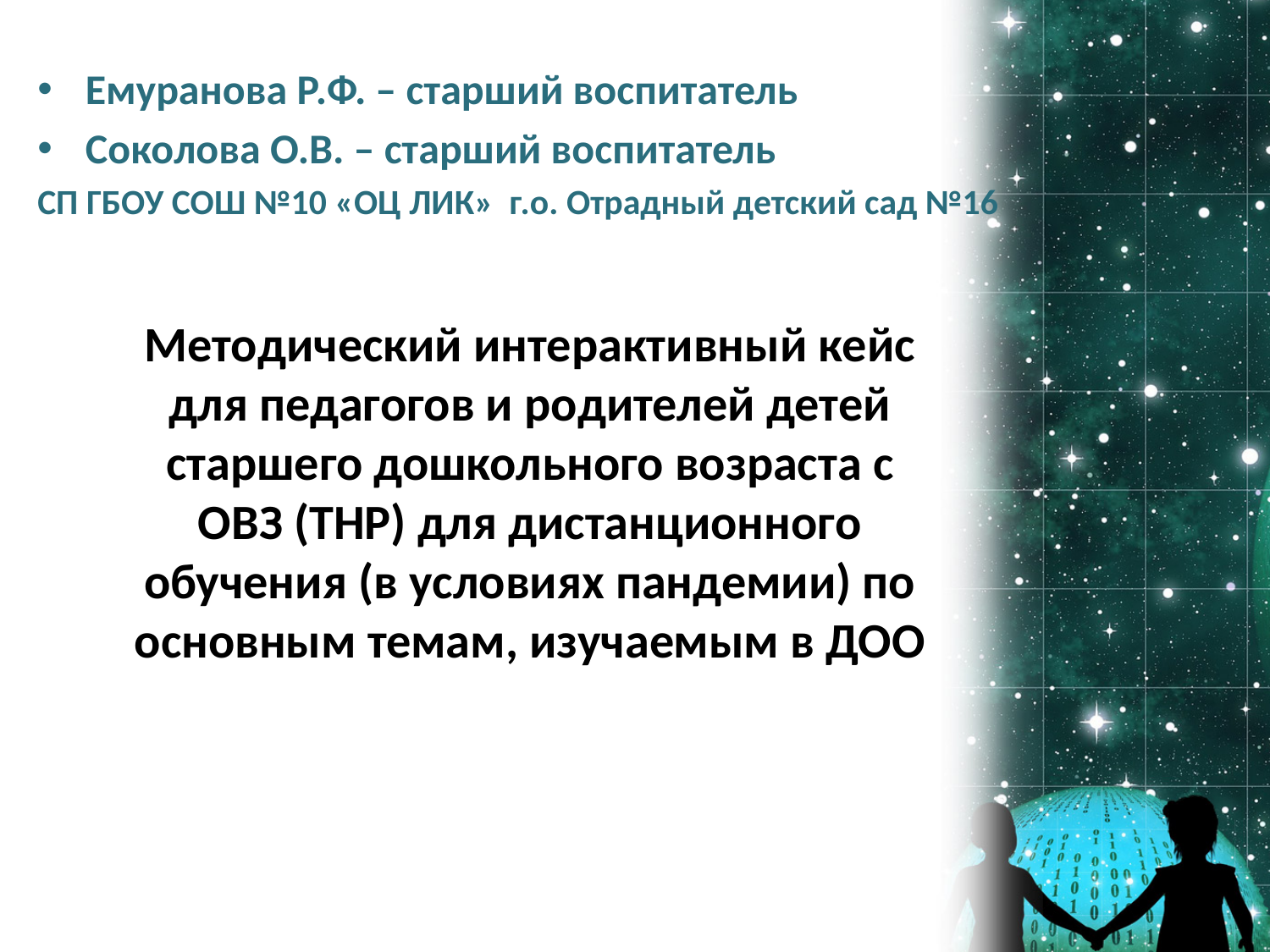

Емуранова Р.Ф. – старший воспитатель
Соколова О.В. – старший воспитатель
СП ГБОУ СОШ №10 «ОЦ ЛИК»  г.о. Отрадный детский сад №16

Методический интерактивный кейс для педагогов и родителей детей старшего дошкольного возраста с ОВЗ (ТНР) для дистанционного обучения (в условиях пандемии) по основным темам, изучаемым в ДОО